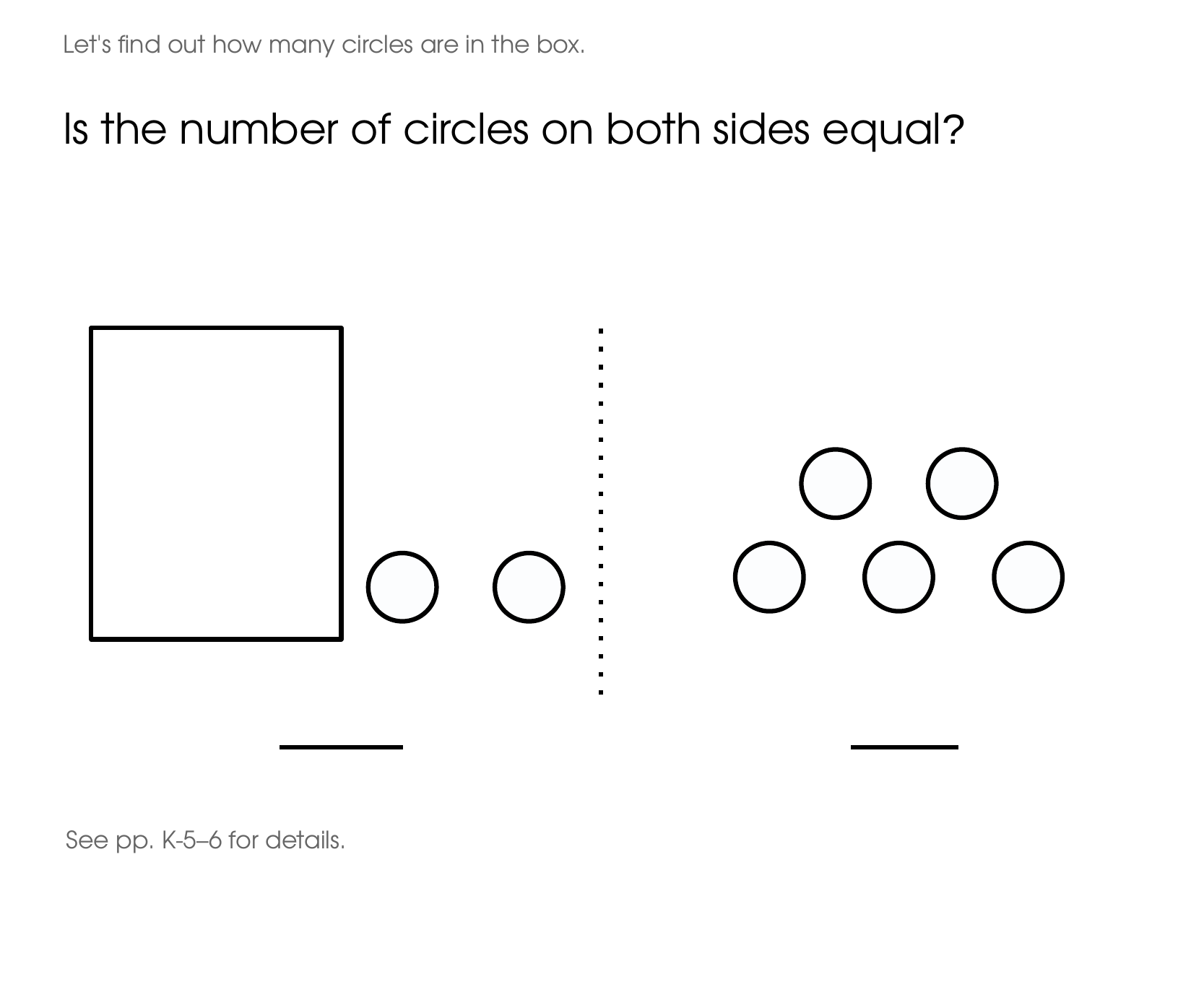

Let's find out how many circles are in the box.
Is the number of circles on both sides equal?

See pp. K-5–6 for details.